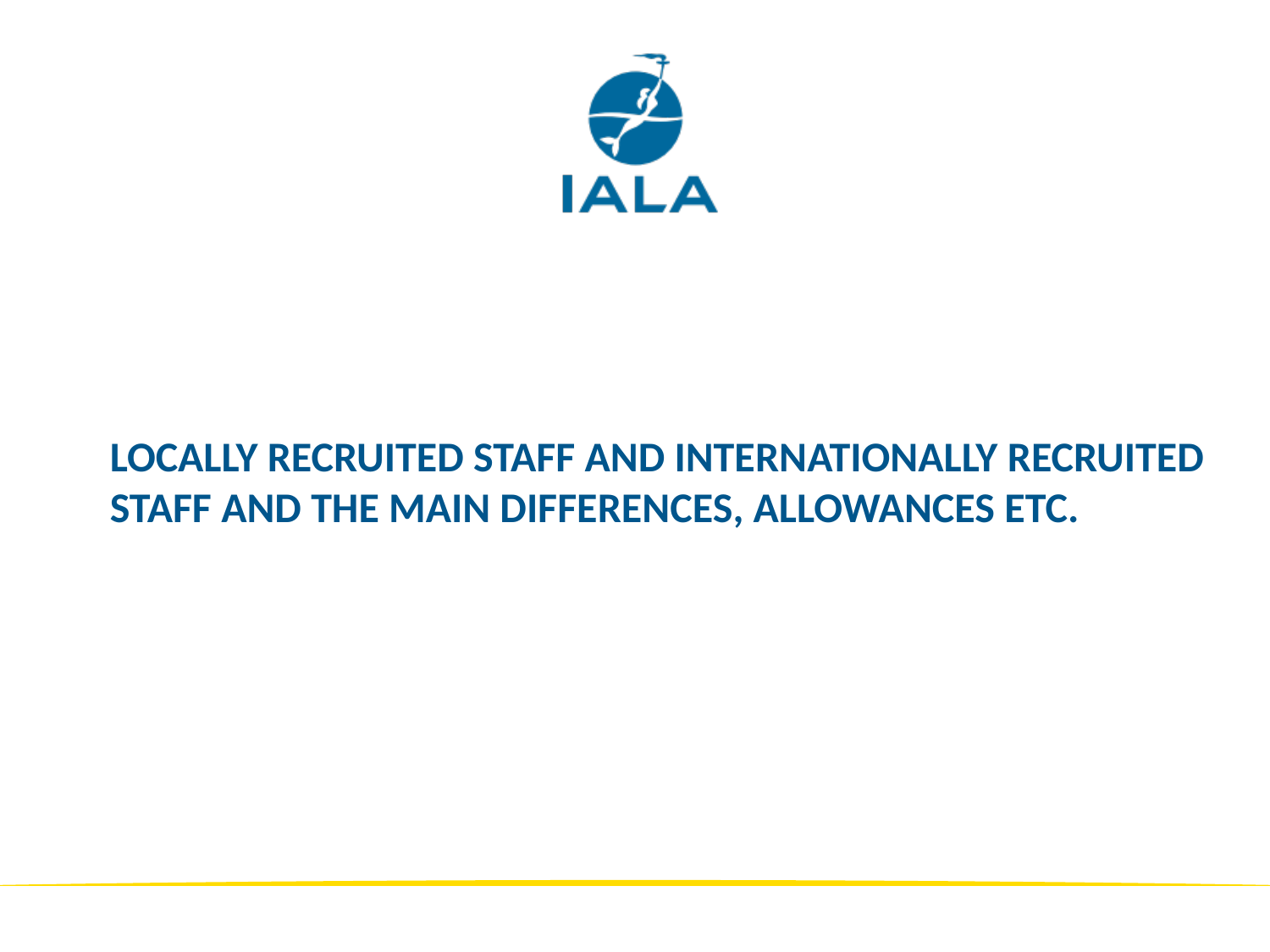

# Locally recruited staff and internationally recruited staff and the main differences, allowances etc.